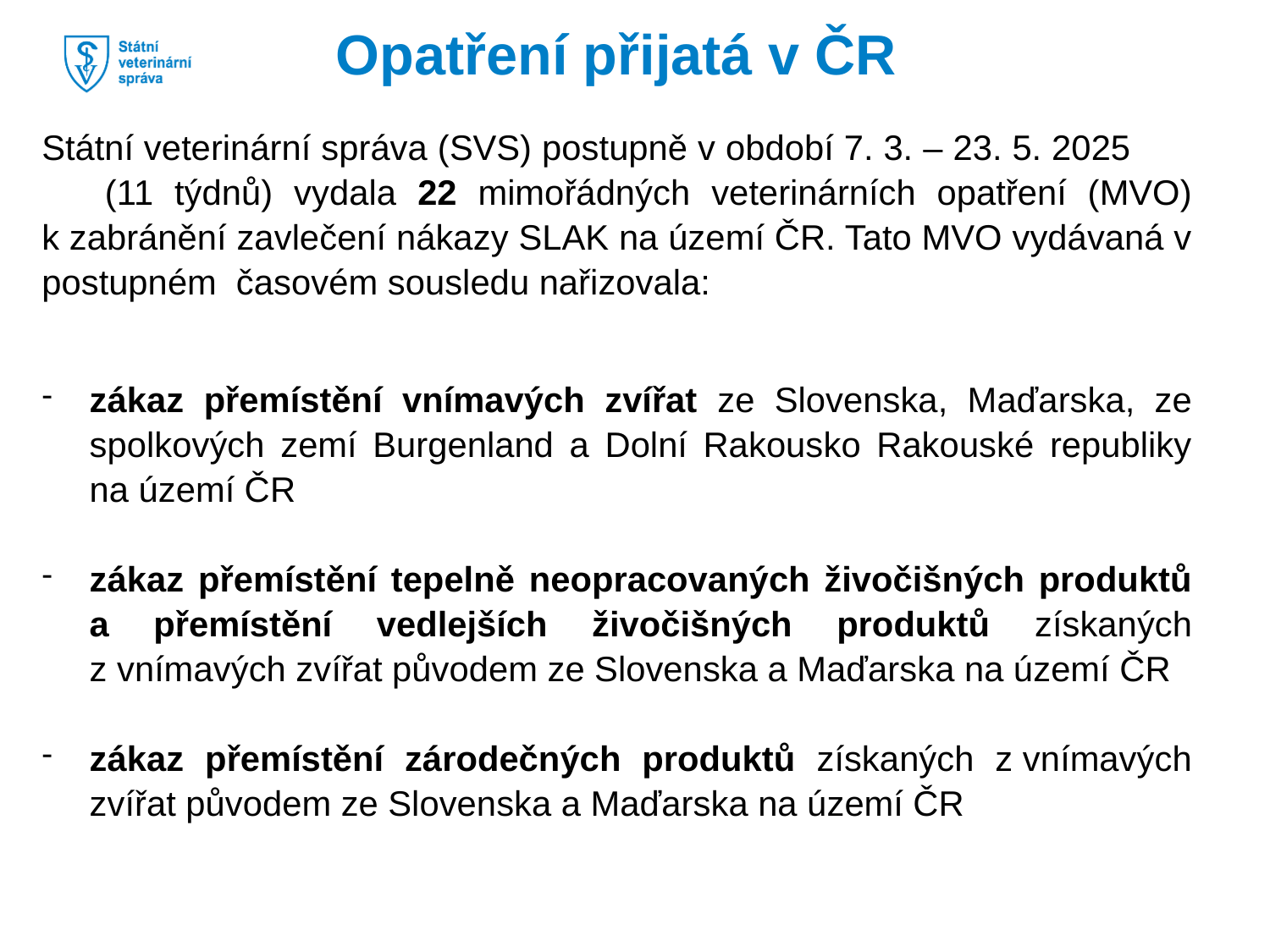

Opatření přijatá v ČR

Státní veterinární správa (SVS) postupně v období 7. 3. – 23. 5. 2025          (11 týdnů) vydala 22 mimořádných veterinárních opatření (MVO) k zabránění zavlečení nákazy SLAK na území ČR. Tato MVO vydávaná v postupném  časovém sousledu nařizovala:

zákaz přemístění vnímavých zvířat ze Slovenska, Maďarska, ze spolkových zemí Burgenland a Dolní Rakousko Rakouské republiky na území ČR

zákaz přemístění tepelně neopracovaných živočišných produktů a přemístění vedlejších živočišných produktů získaných z vnímavých zvířat původem ze Slovenska a Maďarska na území ČR

zákaz přemístění zárodečných produktů získaných z vnímavých zvířat původem ze Slovenska a Maďarska na území ČR